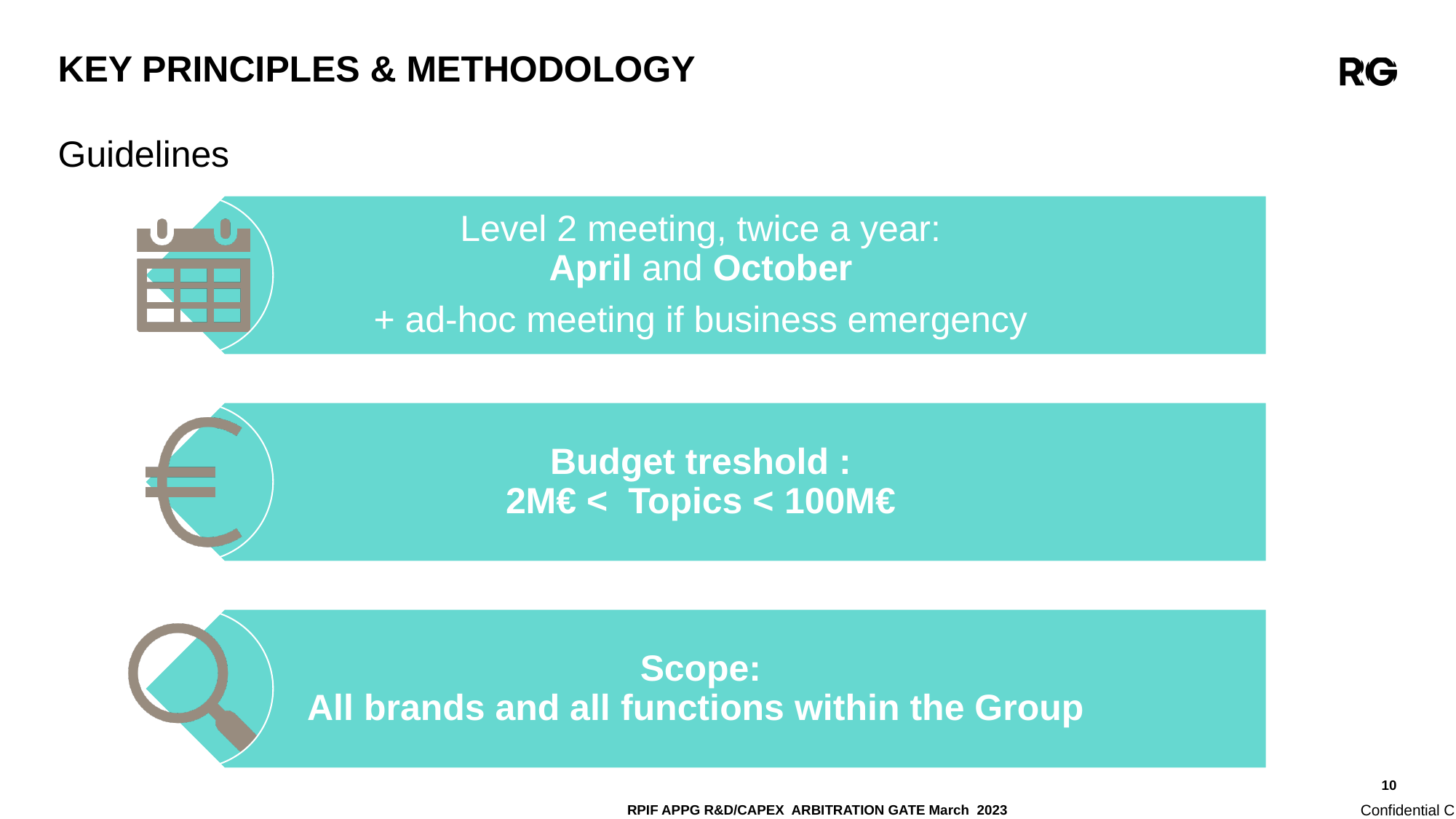

KEY PRINCIPLES & METHODOLOGY

# Guidelines
Level 2 meeting, twice a year:
April and October
+ ad-hoc meeting if business emergency
Budget treshold :
2M€ <  Topics < 100M€
Scope:
All brands and all functions within the Group
RPIF APPG R&D/CAPEX  ARBITRATION GATE March  2023